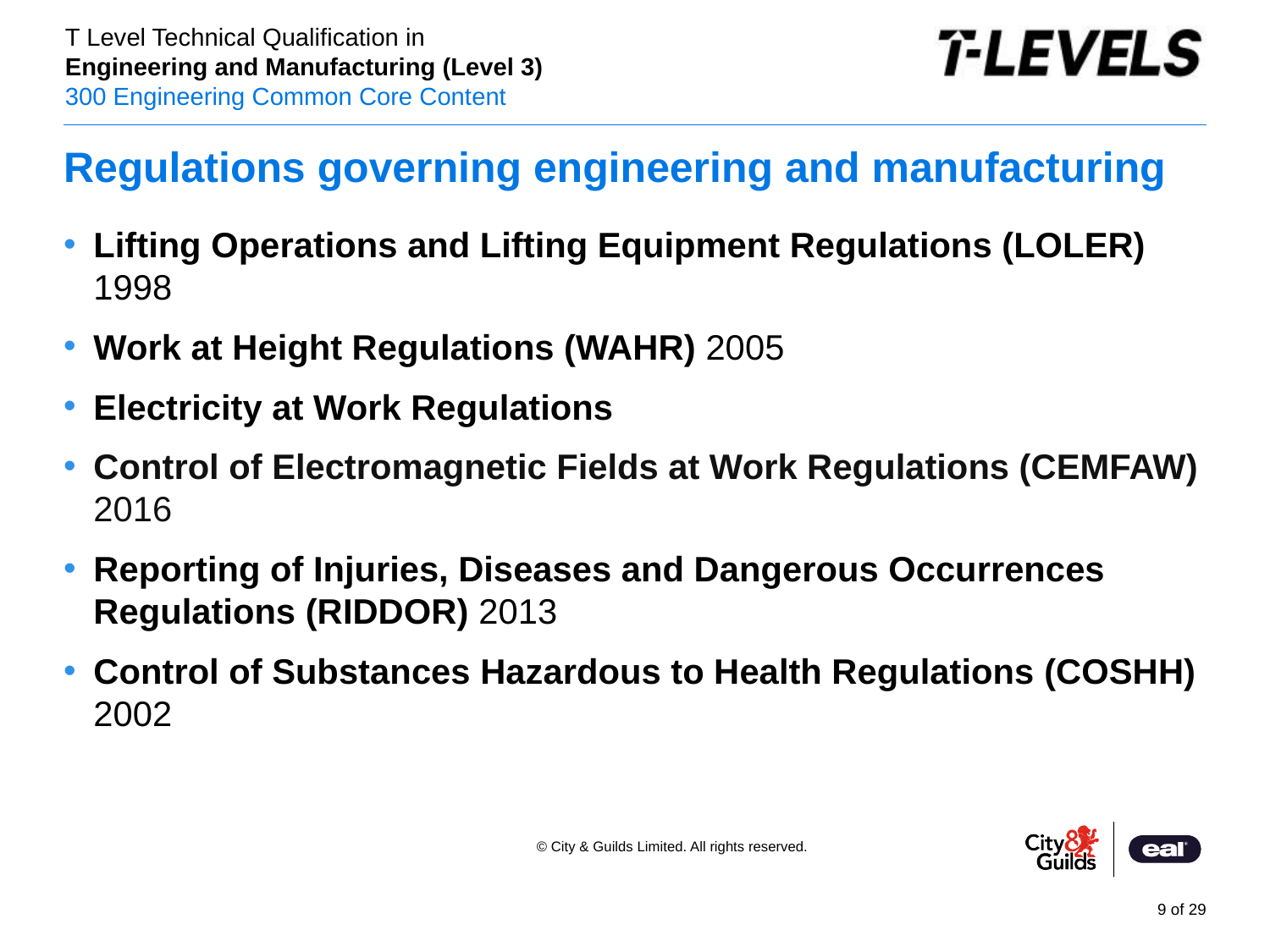

# Regulations governing engineering and manufacturing
Lifting Operations and Lifting Equipment Regulations (LOLER) 1998
Work at Height Regulations (WAHR) 2005
Electricity at Work Regulations
Control of Electromagnetic Fields at Work Regulations (CEMFAW) 2016
Reporting of Injuries, Diseases and Dangerous Occurrences Regulations (RIDDOR) 2013
Control of Substances Hazardous to Health Regulations (COSHH) 2002